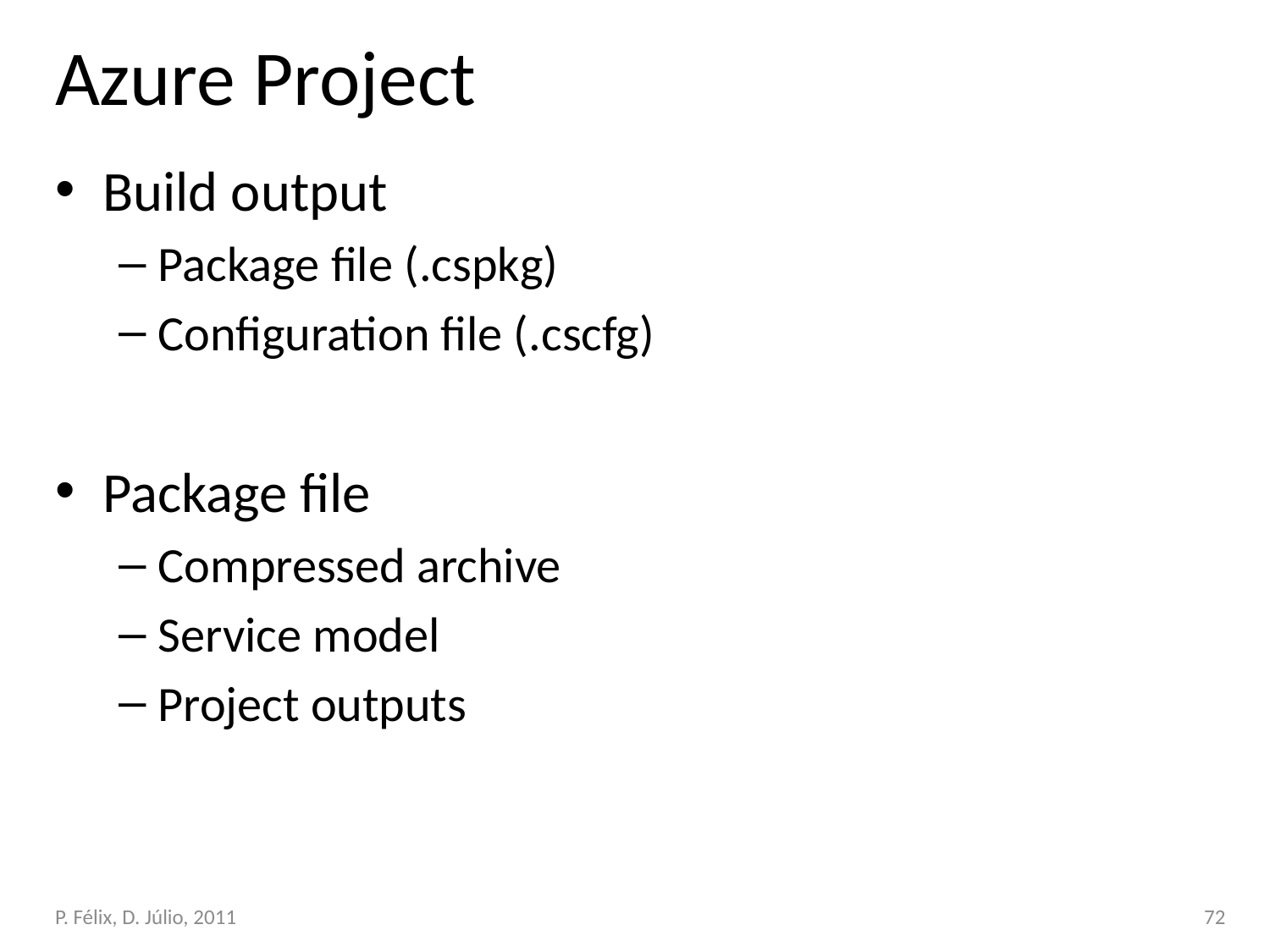

# Azure Project
Build output
Package file (.cspkg)
Configuration file (.cscfg)

Package file
Compressed archive
Service model
Project outputs

P. Félix, D. Júlio, 2011
72